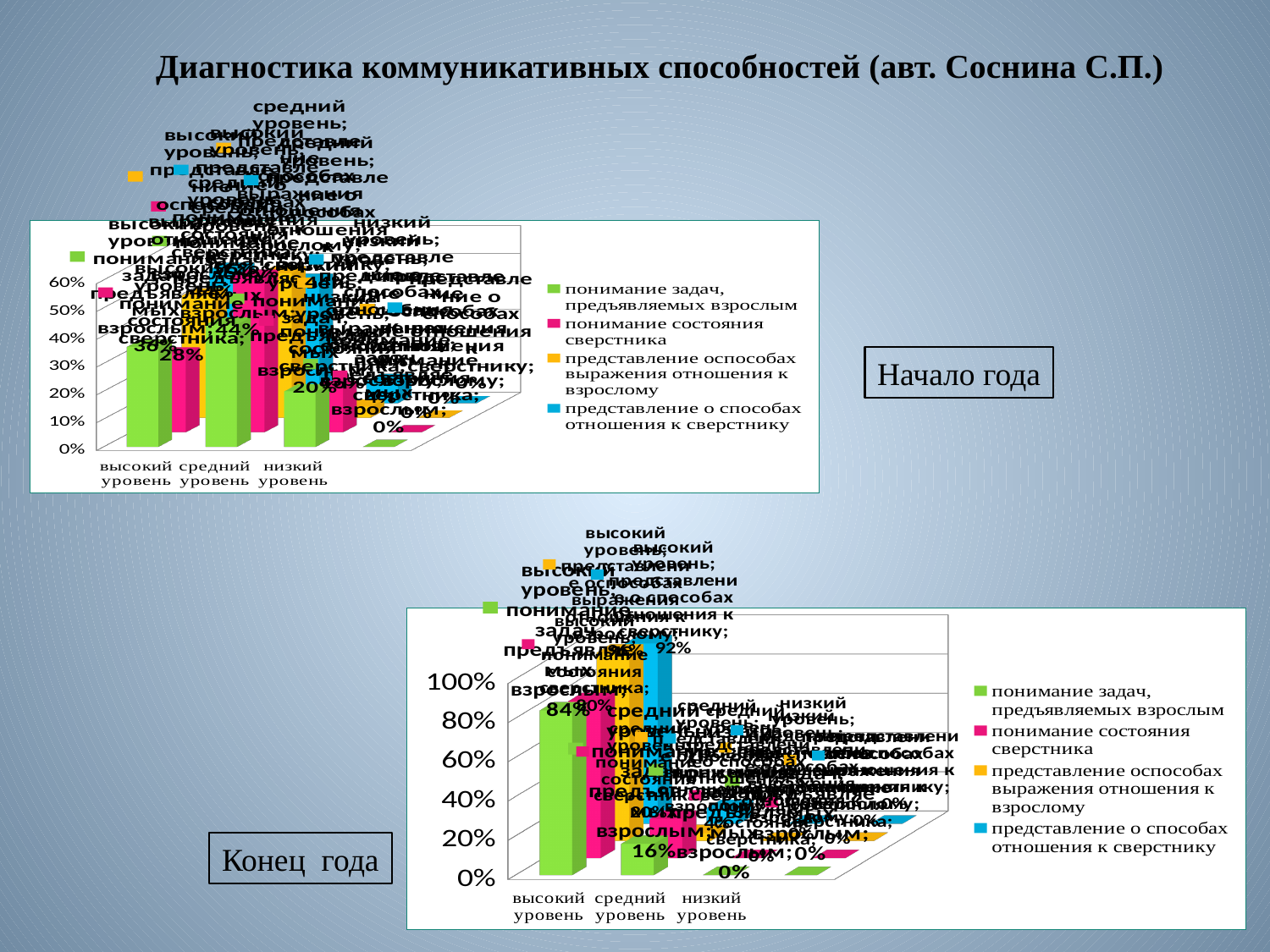

# Диагностика коммуникативных способностей (авт. Соснина С.П.)

[unsupported chart]

Начало года

[unsupported chart]

Конец  года